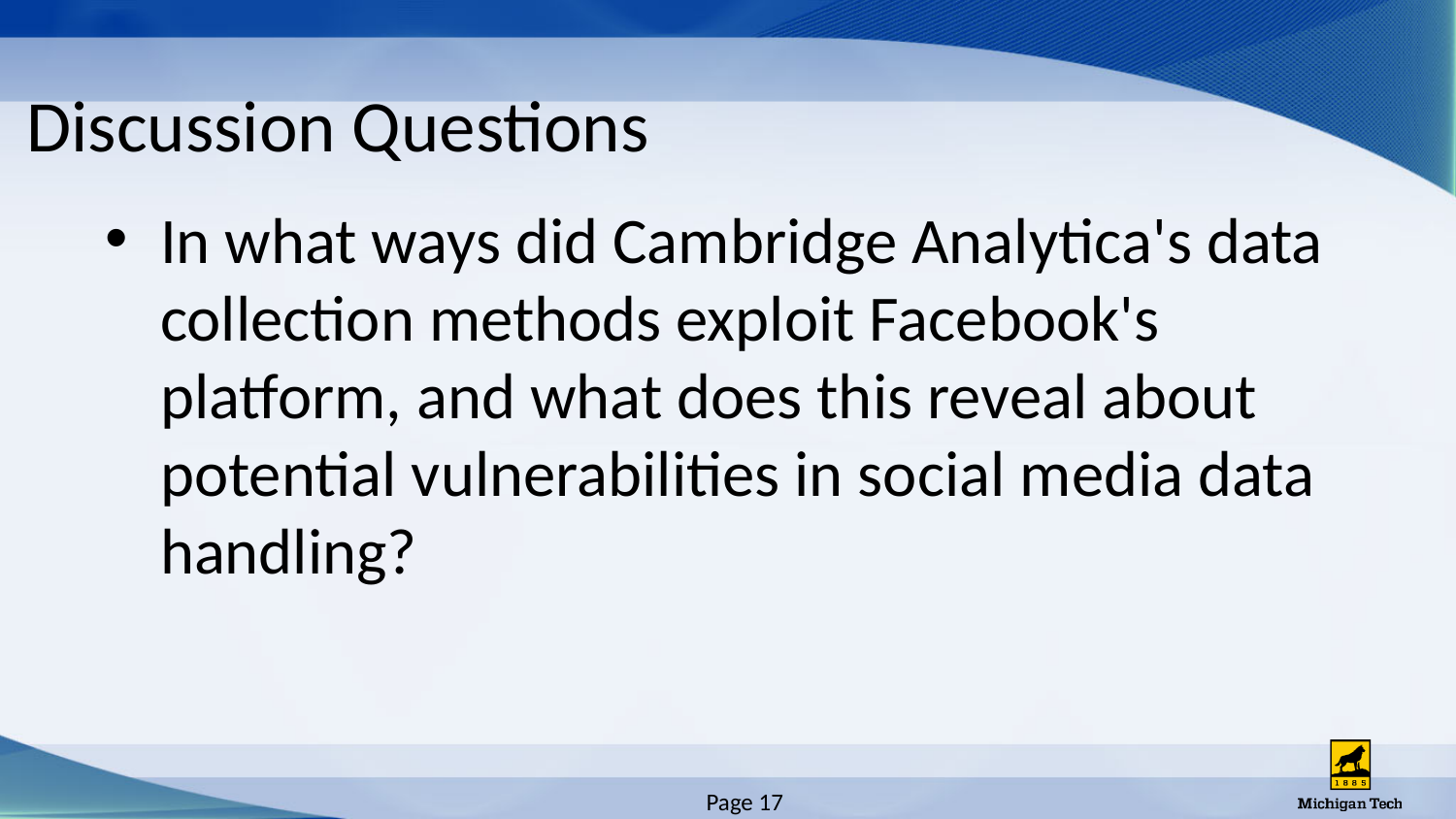

# Discussion Questions
In what ways did Cambridge Analytica's data collection methods exploit Facebook's platform, and what does this reveal about potential vulnerabilities in social media data handling?